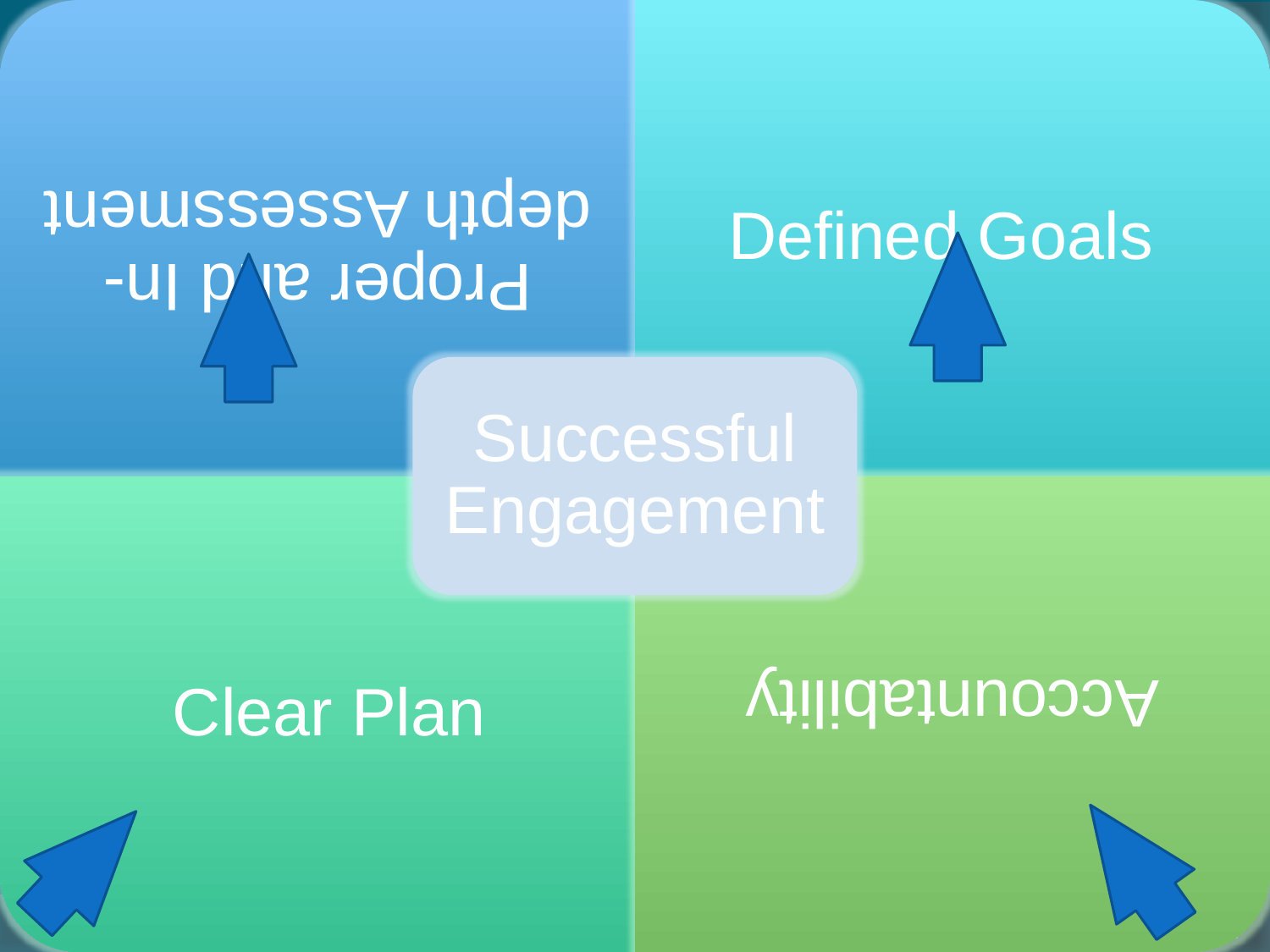

Proper and In-depth Assessment
Defined Goals
Clear Plan
Accountability
Successful Engagement

2